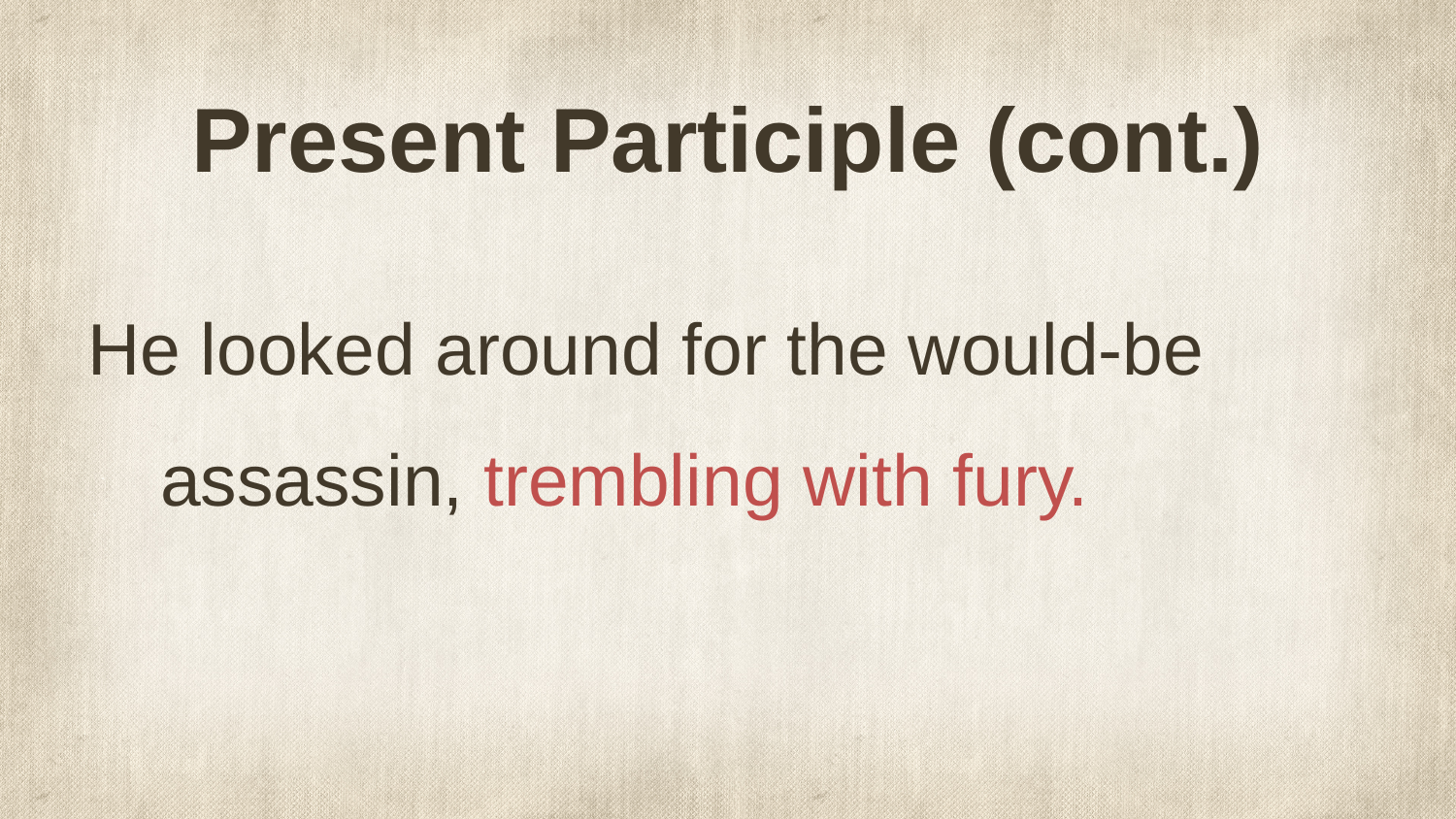

# Present Participle (cont.)
He looked around for the would-be assassin, trembling with fury.